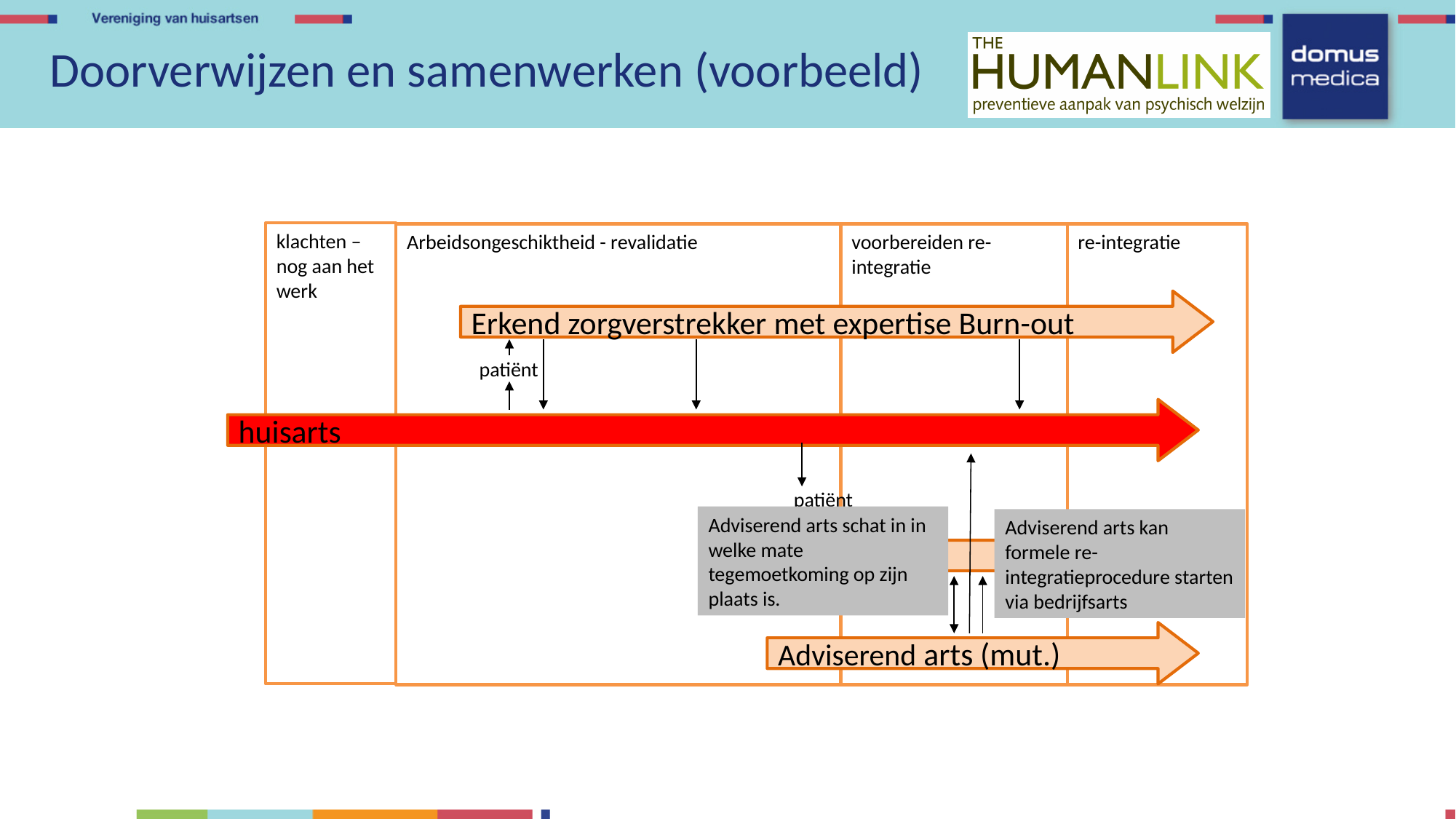

# Doorverwijzen en samenwerken (voorbeeld)
klachten – nog aan het werk
Arbeidsongeschiktheid - revalidatie
voorbereiden re-integratie
re-integratie
Erkend zorgverstrekker met expertise Burn-out
patiënt
huisarts
patiënt
Adviserend arts schat in in welke mate tegemoetkoming op zijn plaats is.
Adviserend arts kan formele re-integratieprocedure starten via bedrijfsarts
Bedrijfsarts
Adviserend arts (mut.)